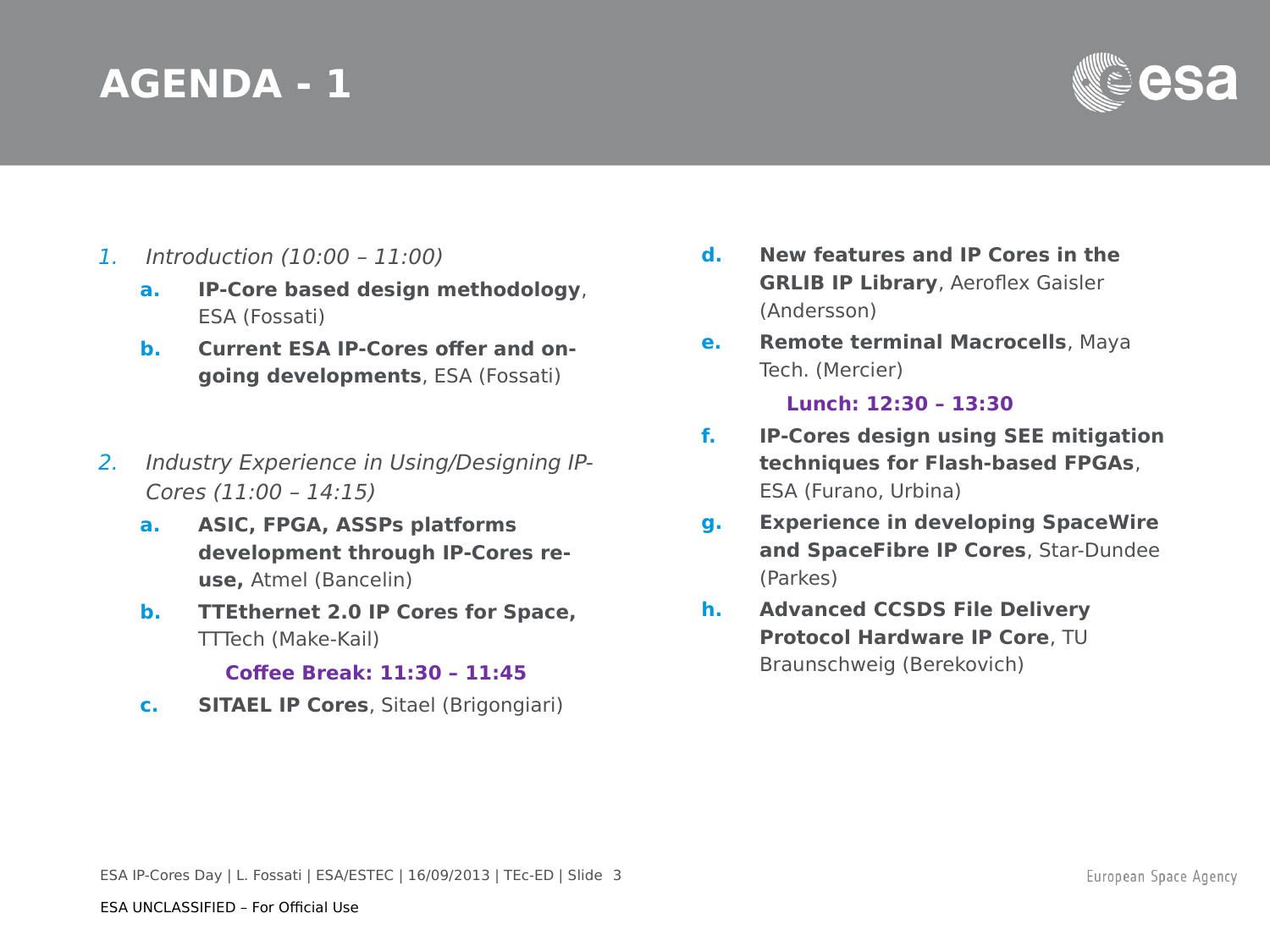

# AGENDA - 1
Introduction (10:00 – 11:00)
IP-Core based design methodology, ESA (Fossati)
Current ESA IP-Cores offer and on-going developments, ESA (Fossati)

Industry Experience in Using/Designing IP-Cores (11:00 – 14:15)
ASIC, FPGA, ASSPs platforms development through IP-Cores re-use, Atmel (Bancelin)
TTEthernet 2.0 IP Cores for Space, TTTech (Make-Kail)
	Coffee Break: 11:30 – 11:45
SITAEL IP Cores, Sitael (Brigongiari)

New features and IP Cores in the GRLIB IP Library, Aeroflex Gaisler (Andersson)
Remote terminal Macrocells, Maya Tech. (Mercier)
	Lunch: 12:30 – 13:30
IP-Cores design using SEE mitigation techniques for Flash-based FPGAs, ESA (Furano, Urbina)
Experience in developing SpaceWire and SpaceFibre IP Cores, Star-Dundee (Parkes)
Advanced CCSDS File Delivery Protocol Hardware IP Core, TU Braunschweig (Berekovich)